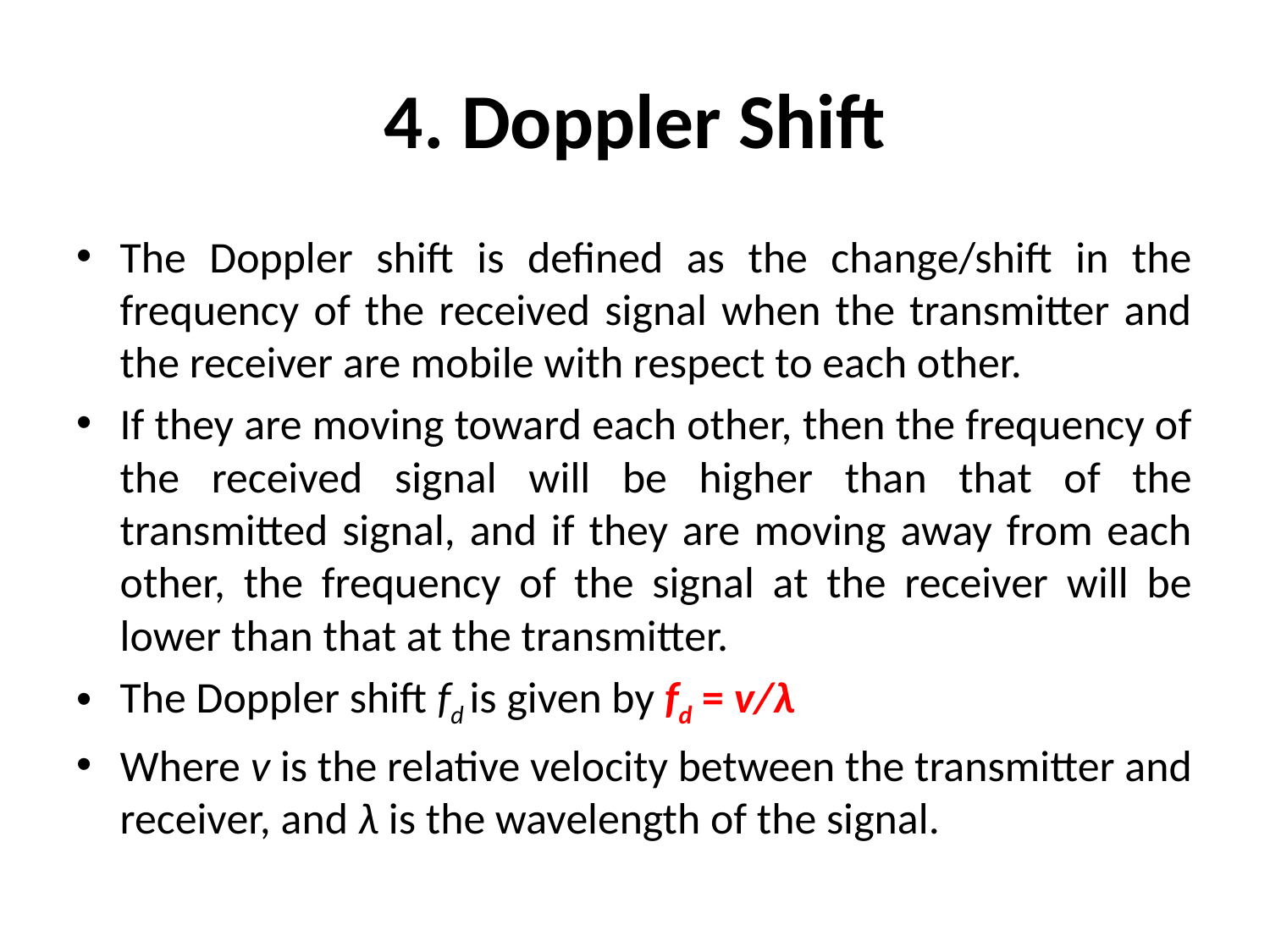

# 4. Doppler Shift
The Doppler shift is defined as the change/shift in the frequency of the received signal when the transmitter and the receiver are mobile with respect to each other.
If they are moving toward each other, then the frequency of the received signal will be higher than that of the transmitted signal, and if they are moving away from each other, the frequency of the signal at the receiver will be lower than that at the transmitter.
The Doppler shift fd is given by fd = v/λ
Where v is the relative velocity between the transmitter and receiver, and λ is the wavelength of the signal.